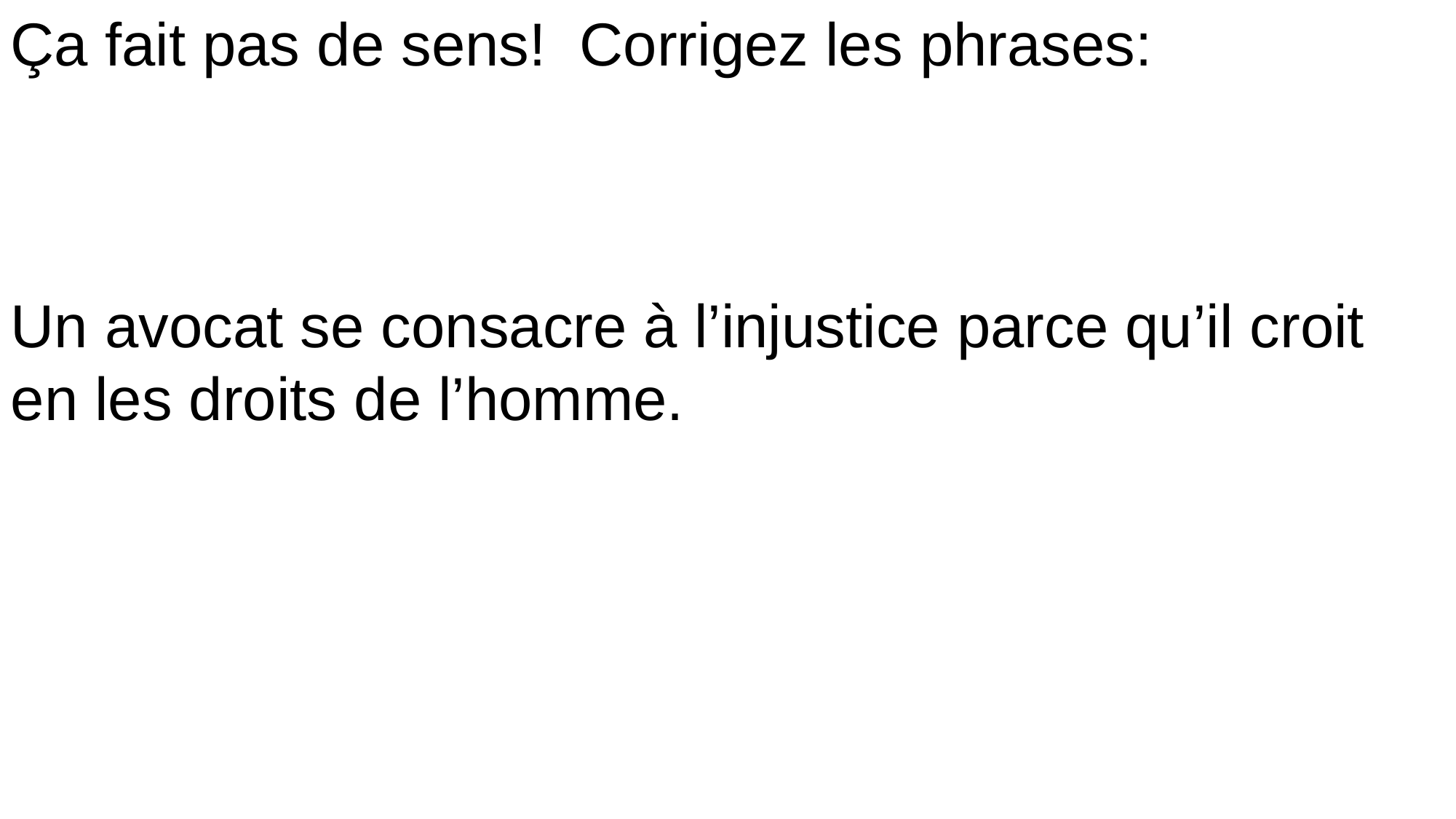

Ça fait pas de sens!  Corrigez les phrases:
Un avocat se consacre à l’injustice parce qu’il croit en les droits de l’homme.